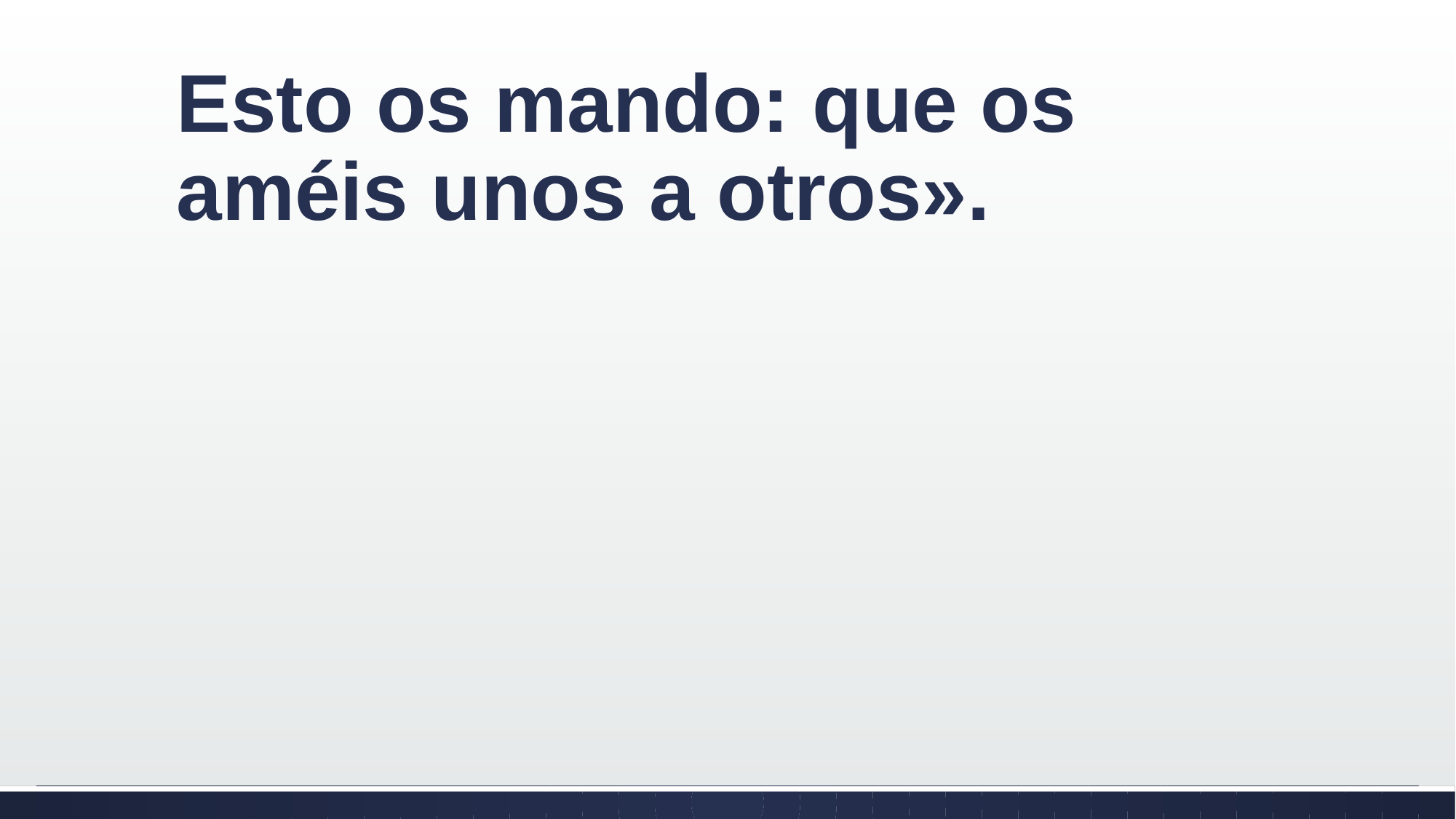

#
Esto os mando: que os améis unos a otros».